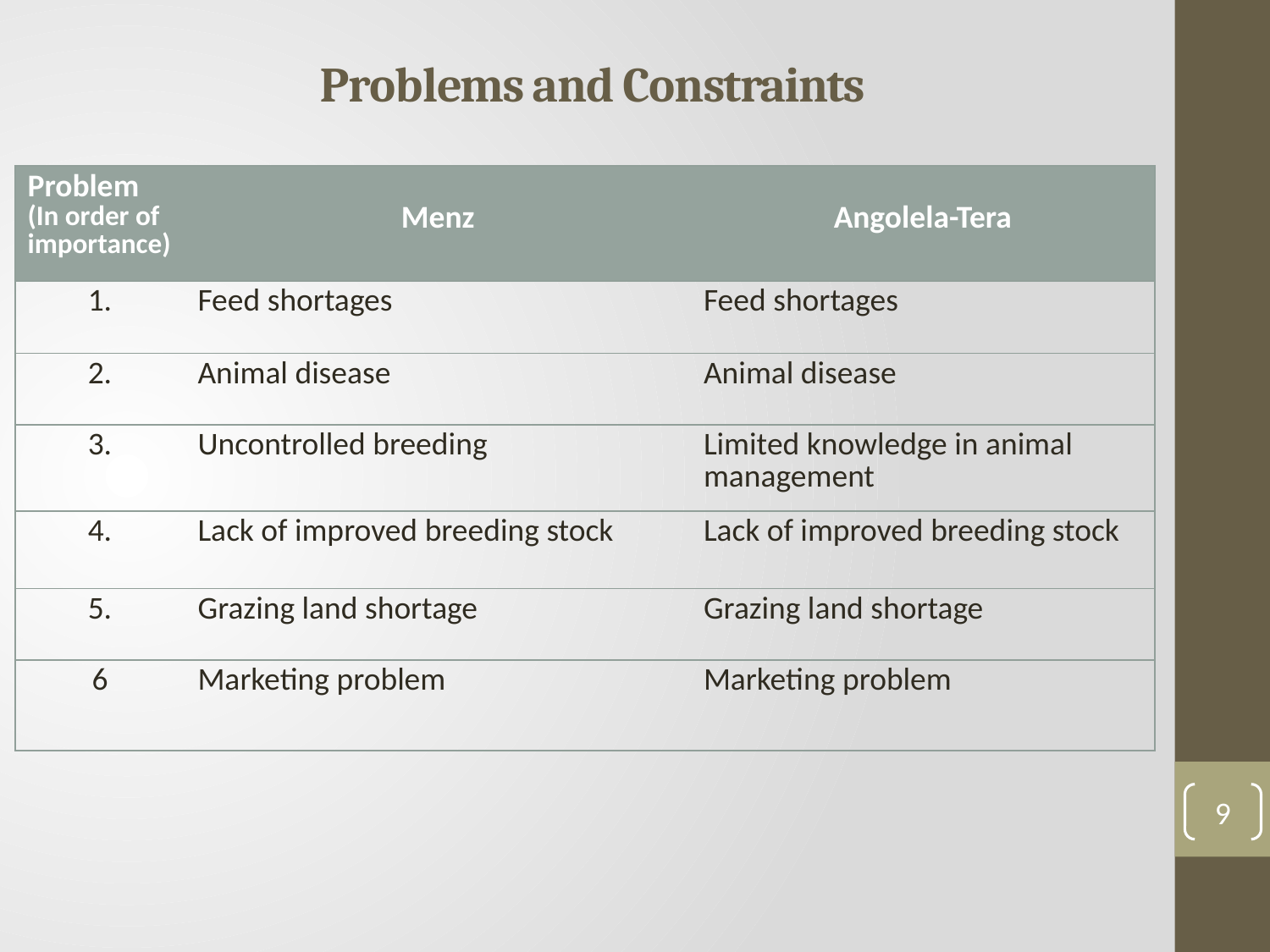

# Problems and Constraints
| Problem (In order of importance) | Menz | Angolela-Tera |
| --- | --- | --- |
| 1. | Feed shortages | Feed shortages |
| 2. | Animal disease | Animal disease |
| 3. | Uncontrolled breeding | Limited knowledge in animal management |
| 4. | Lack of improved breeding stock | Lack of improved breeding stock |
| 5. | Grazing land shortage | Grazing land shortage |
| 6 | Marketing problem | Marketing problem |
9